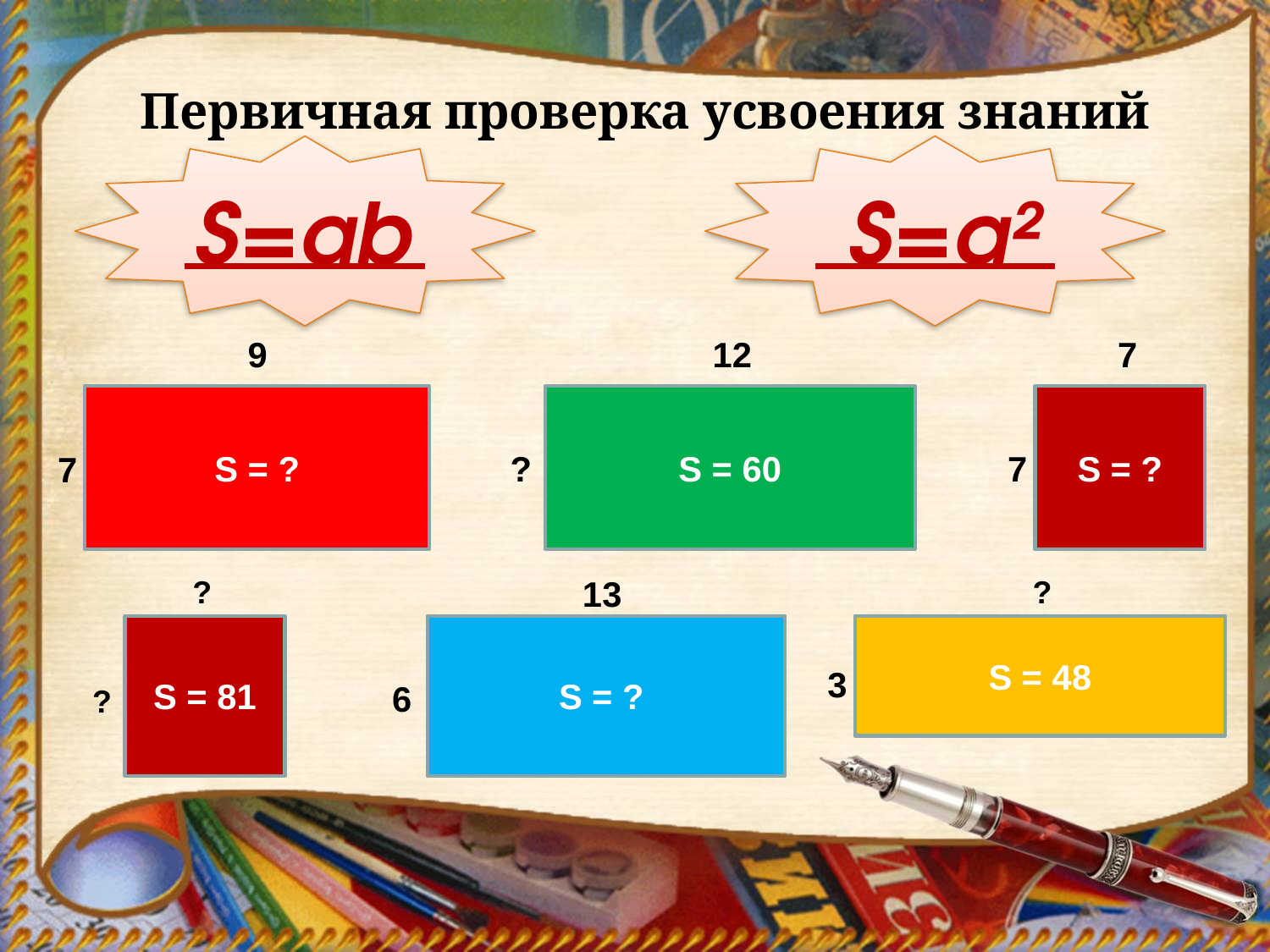

Первичная проверка усвоения знаний
S=ab
 S=a²
9
12
7
S = ?
S = 60
S = ?
7
?
7
?
13
?
S = 81
S = ?
S = 48
3
6
?